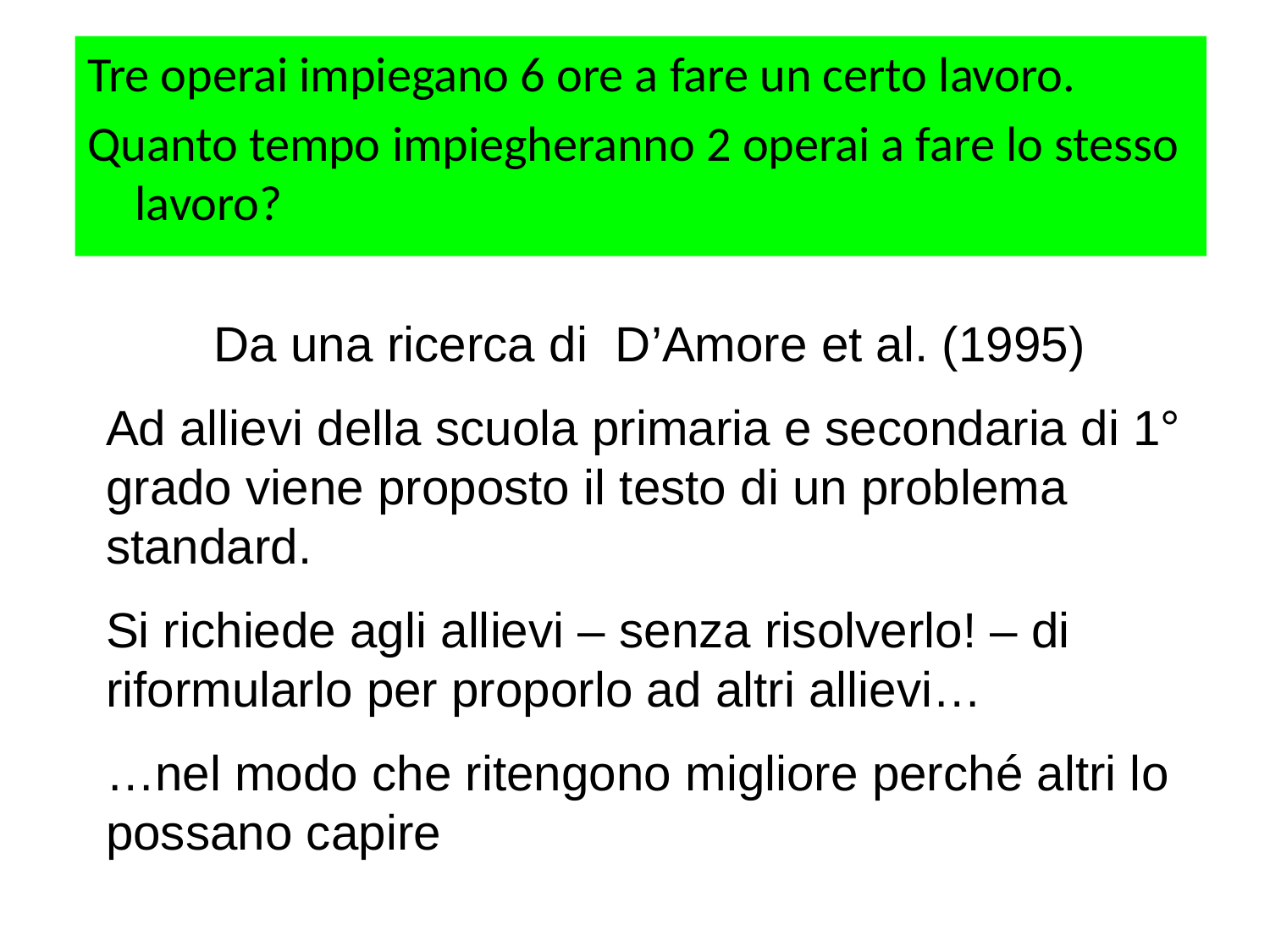

Tre operai impiegano 6 ore a fare un certo lavoro.
Quanto tempo impiegheranno 2 operai a fare lo stesso lavoro?
Da una ricerca di  D’Amore et al. (1995)
Ad allievi della scuola primaria e secondaria di 1° grado viene proposto il testo di un problema standard.
Si richiede agli allievi – senza risolverlo! – di riformularlo per proporlo ad altri allievi…
…nel modo che ritengono migliore perché altri lo possano capire